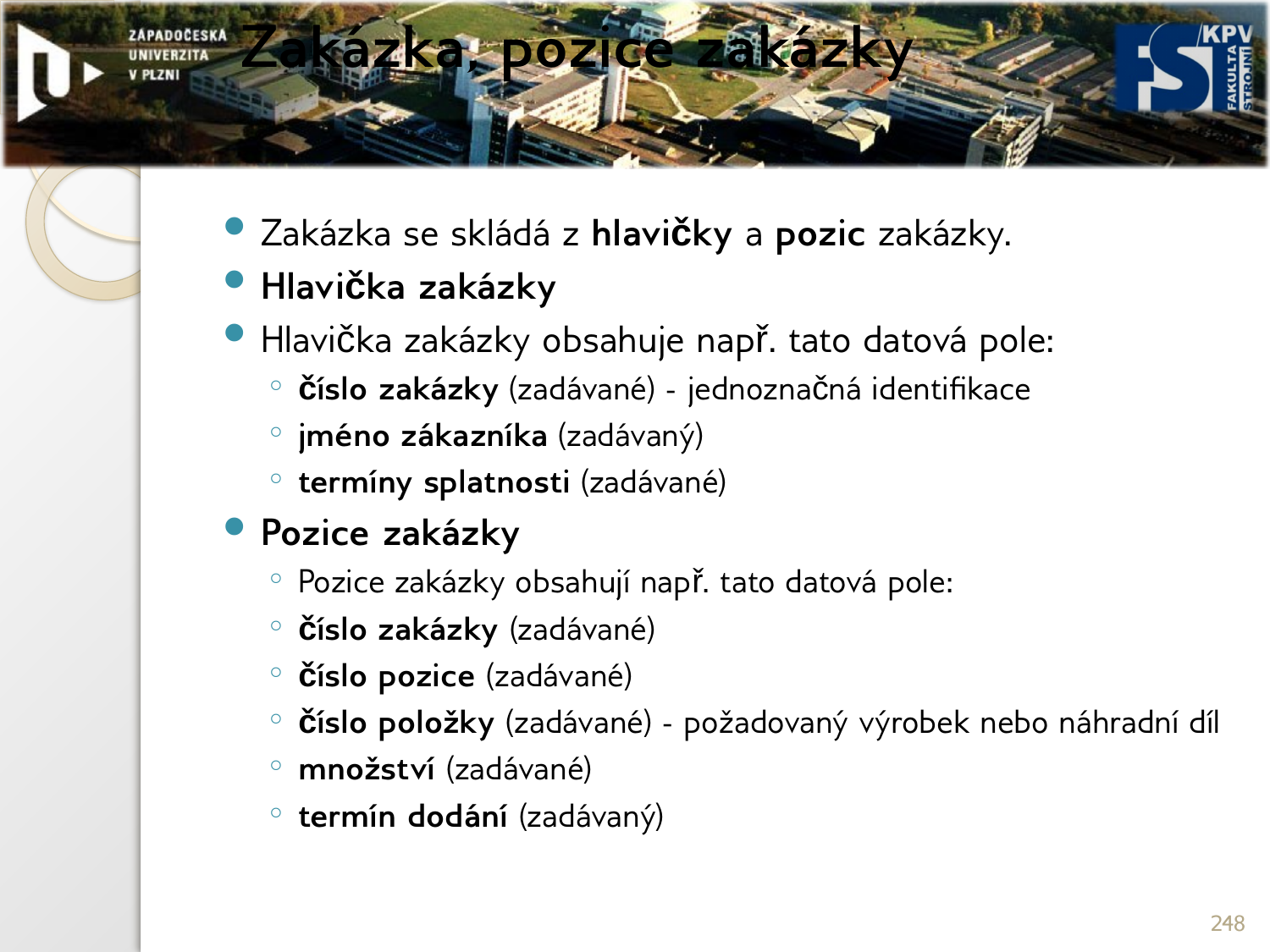

# Zakázka, pozice zakázky
Zakázka se skládá z hlavičky a pozic zakázky.
Hlavička zakázky
Hlavička zakázky obsahuje např. tato datová pole:
číslo zakázky (zadávané) - jednoznačná identifikace
jméno zákazníka (zadávaný)
termíny splatnosti (zadávané)
Pozice zakázky
Pozice zakázky obsahují např. tato datová pole:
číslo zakázky (zadávané)
číslo pozice (zadávané)
číslo položky (zadávané) - požadovaný výrobek nebo náhradní díl
množství (zadávané)
termín dodání (zadávaný)

248